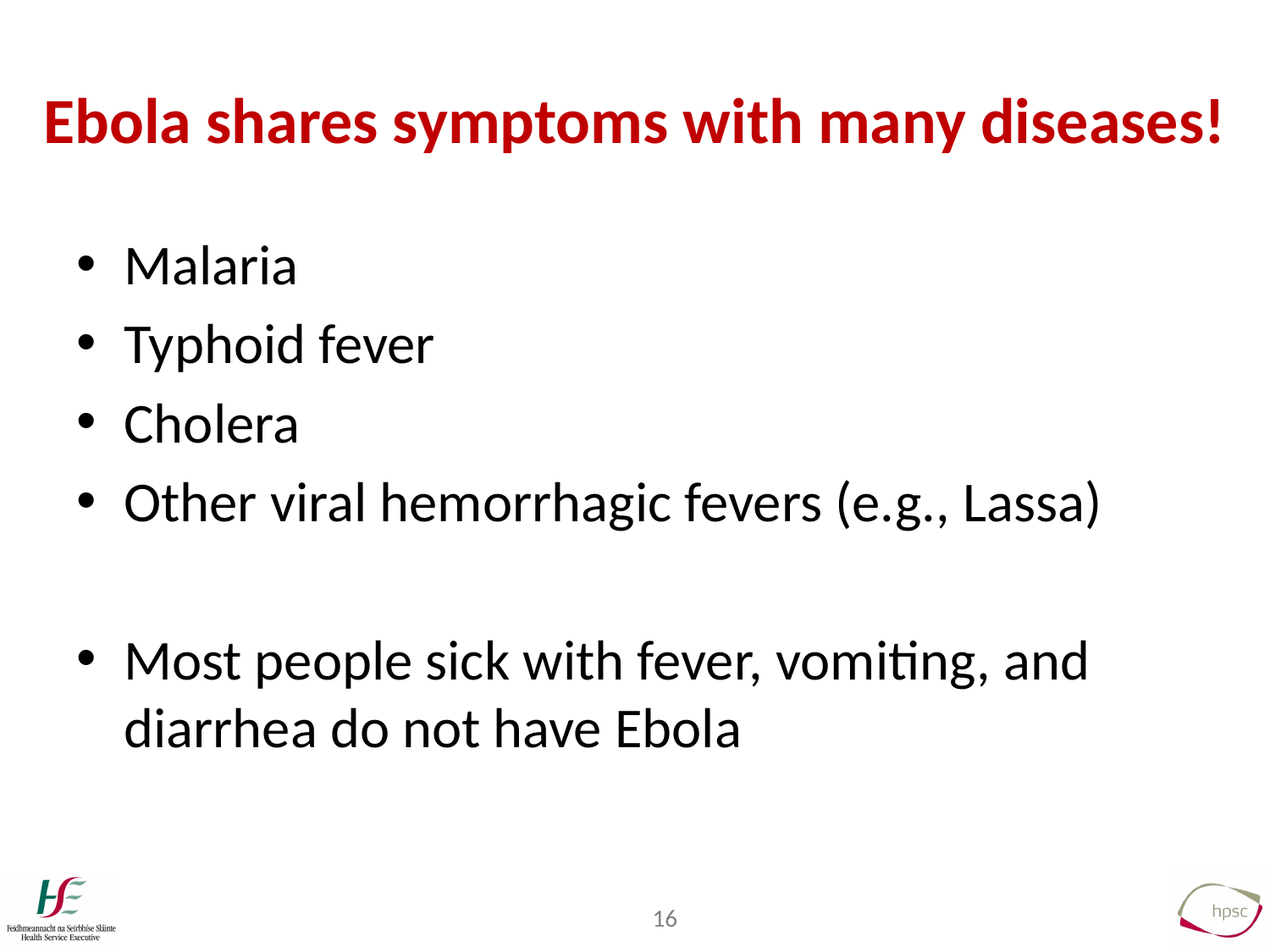

# Ebola shares symptoms with many diseases!
Malaria
Typhoid fever
Cholera
Other viral hemorrhagic fevers (e.g., Lassa)

Most people sick with fever, vomiting, and diarrhea do not have Ebola